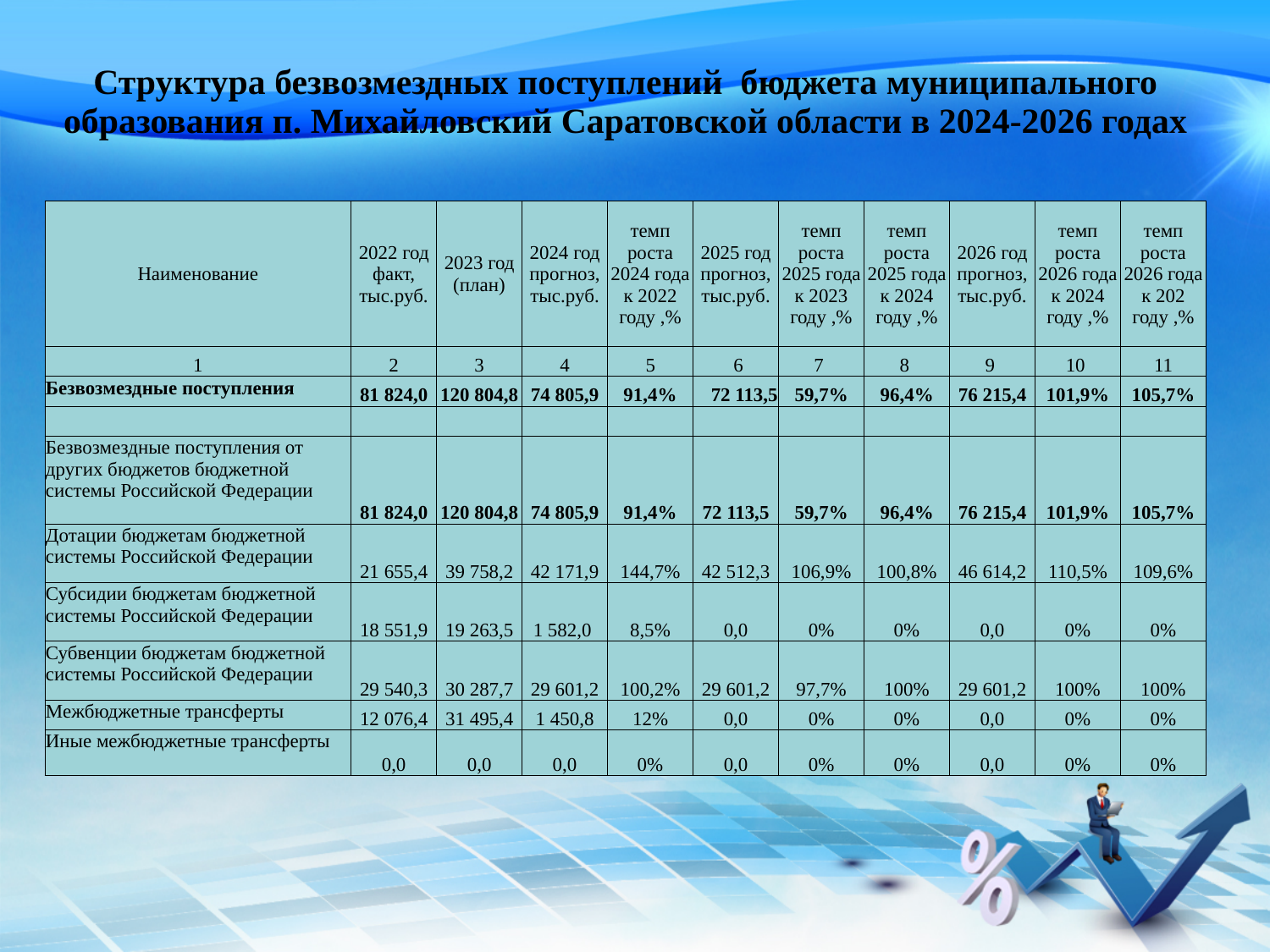

| Структура безвозмездных поступлений бюджета муниципального образования п. Михайловский Саратовской области в 2024-2026 годах |  |  |  |  |  |  |  |  |  |  |
| --- | --- | --- | --- | --- | --- | --- | --- | --- | --- | --- |
|  |  |  |  |  |  |  |  |  |  |  |
| Наименование | 2022 год факт, тыс.руб. | 2023 год (план) | 2024 год прогноз, тыс.руб. | темп роста 2024 года к 2022 году ,% | 2025 год прогноз, тыс.руб. | темп роста 2025 года к 2023 году ,% | темп роста 2025 года к 2024 году ,% | 2026 год прогноз, тыс.руб. | темп роста 2026 года к 2024 году ,% | темп роста 2026 года к 202 году ,% |
| 1 | 2 | 3 | 4 | 5 | 6 | 7 | 8 | 9 | 10 | 11 |
| Безвозмездные поступления | 81 824,0 | 120 804,8 | 74 805,9 | 91,4% | 72 113,5 | 59,7% | 96,4% | 76 215,4 | 101,9% | 105,7% |
|  |  |  |  |  |  |  |  |  |  |  |
| Безвозмездные поступления от других бюджетов бюджетной системы Российской Федерации | 81 824,0 | 120 804,8 | 74 805,9 | 91,4% | 72 113,5 | 59,7% | 96,4% | 76 215,4 | 101,9% | 105,7% |
| Дотации бюджетам бюджетной системы Российской Федерации | 21 655,4 | 39 758,2 | 42 171,9 | 144,7% | 42 512,3 | 106,9% | 100,8% | 46 614,2 | 110,5% | 109,6% |
| Субсидии бюджетам бюджетной системы Российской Федерации | 18 551,9 | 19 263,5 | 1 582,0 | 8,5% | 0,0 | 0% | 0% | 0,0 | 0% | 0% |
| Субвенции бюджетам бюджетной системы Российской Федерации | 29 540,3 | 30 287,7 | 29 601,2 | 100,2% | 29 601,2 | 97,7% | 100% | 29 601,2 | 100% | 100% |
| Межбюджетные трансферты | 12 076,4 | 31 495,4 | 1 450,8 | 12% | 0,0 | 0% | 0% | 0,0 | 0% | 0% |
| Иные межбюджетные трансферты | 0,0 | 0,0 | 0,0 | 0% | 0,0 | 0% | 0% | 0,0 | 0% | 0% |